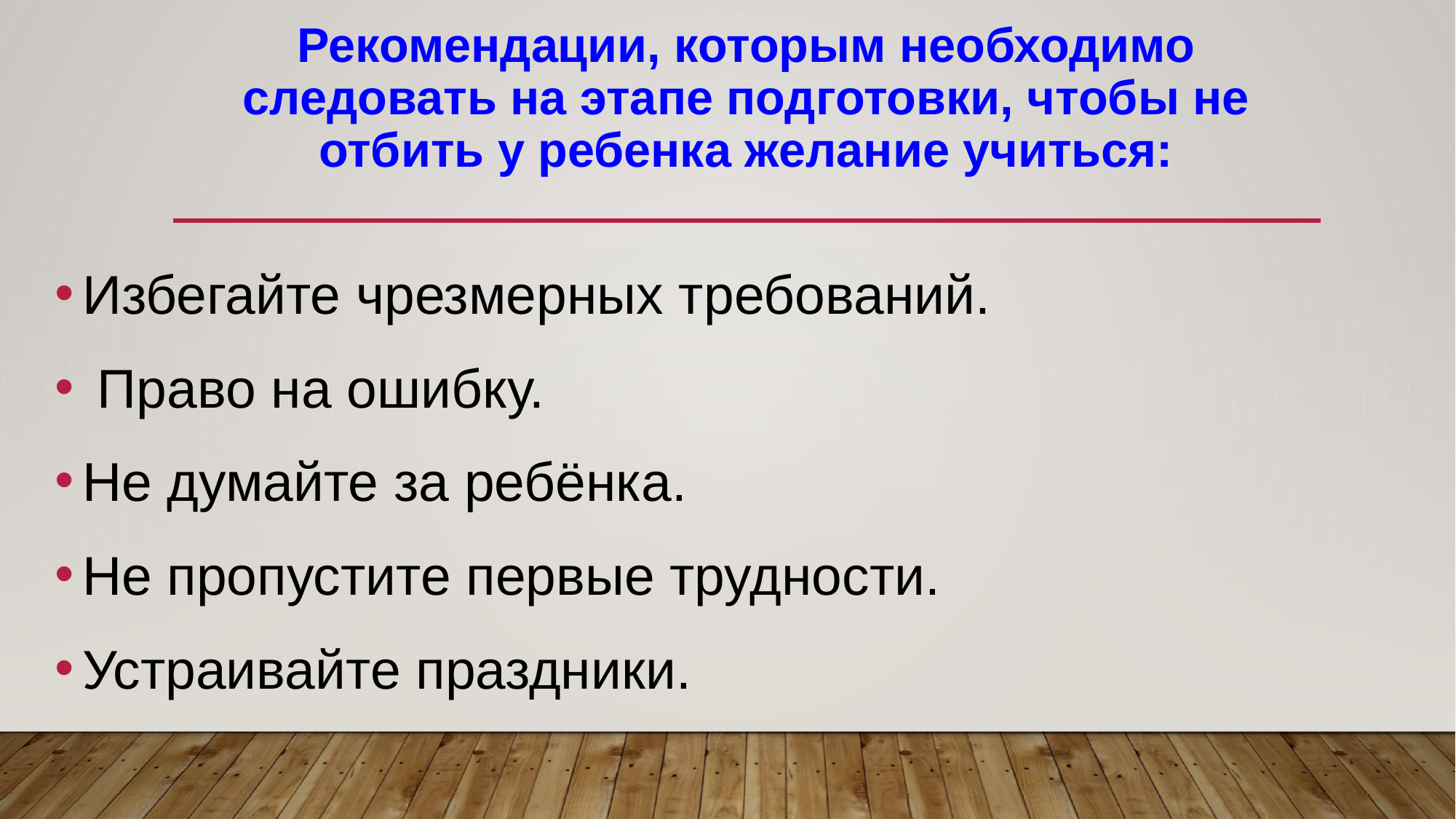

# Рекомендации, которым необходимо следовать на этапе подготовки, чтобы не отбить у ребенка желание учиться:
Избегайте чрезмерных требований.
 Право на ошибку.
Не думайте за ребёнка.
Не пропустите первые трудности.
Устраивайте праздники.